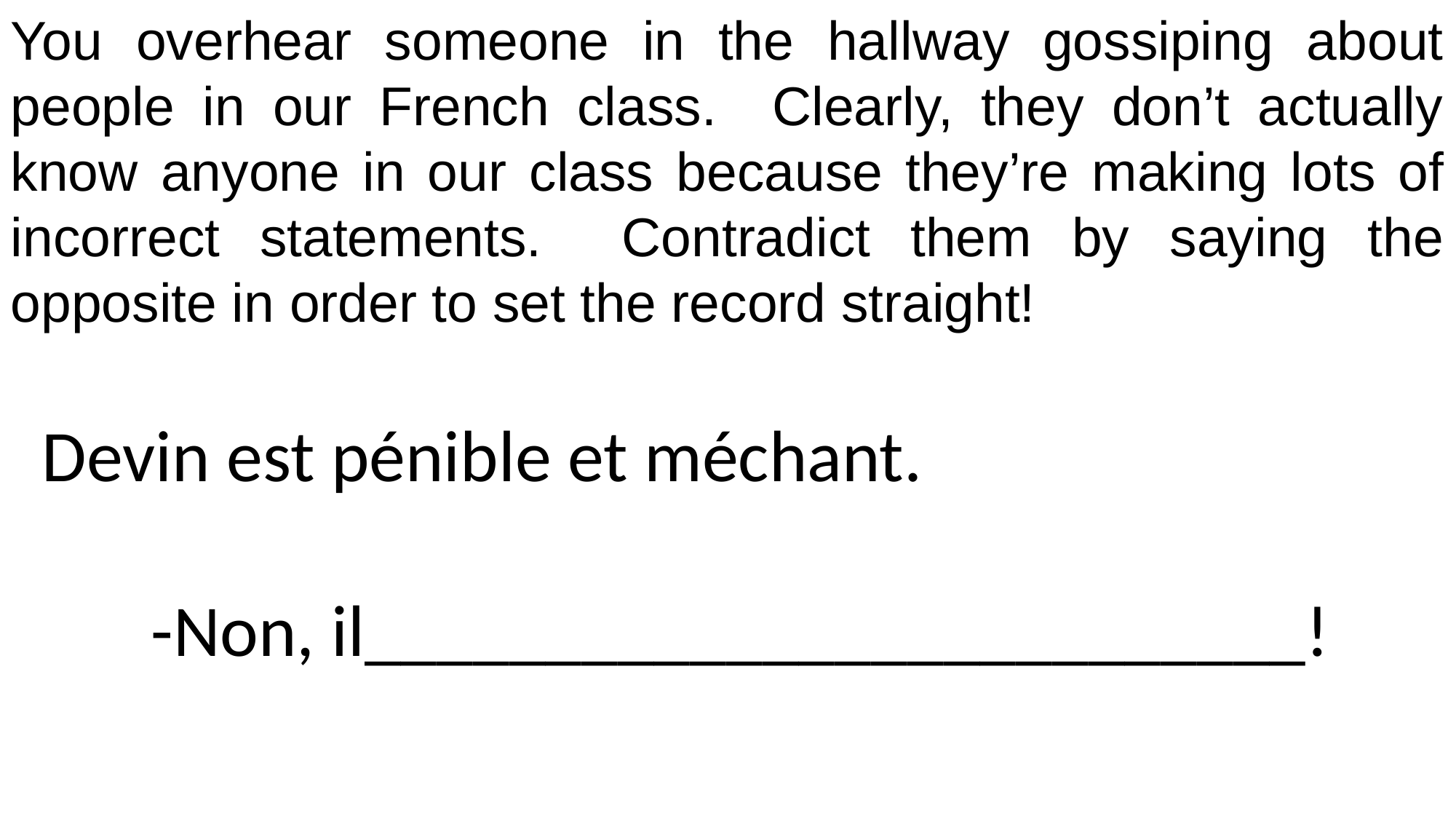

You overhear someone in the hallway gossiping about people in our French class.  Clearly, they don’t actually know anyone in our class because they’re making lots of incorrect statements.  Contradict them by saying the opposite in order to set the record straight!
Devin est pénible et méchant.

	-Non, il__________________________!